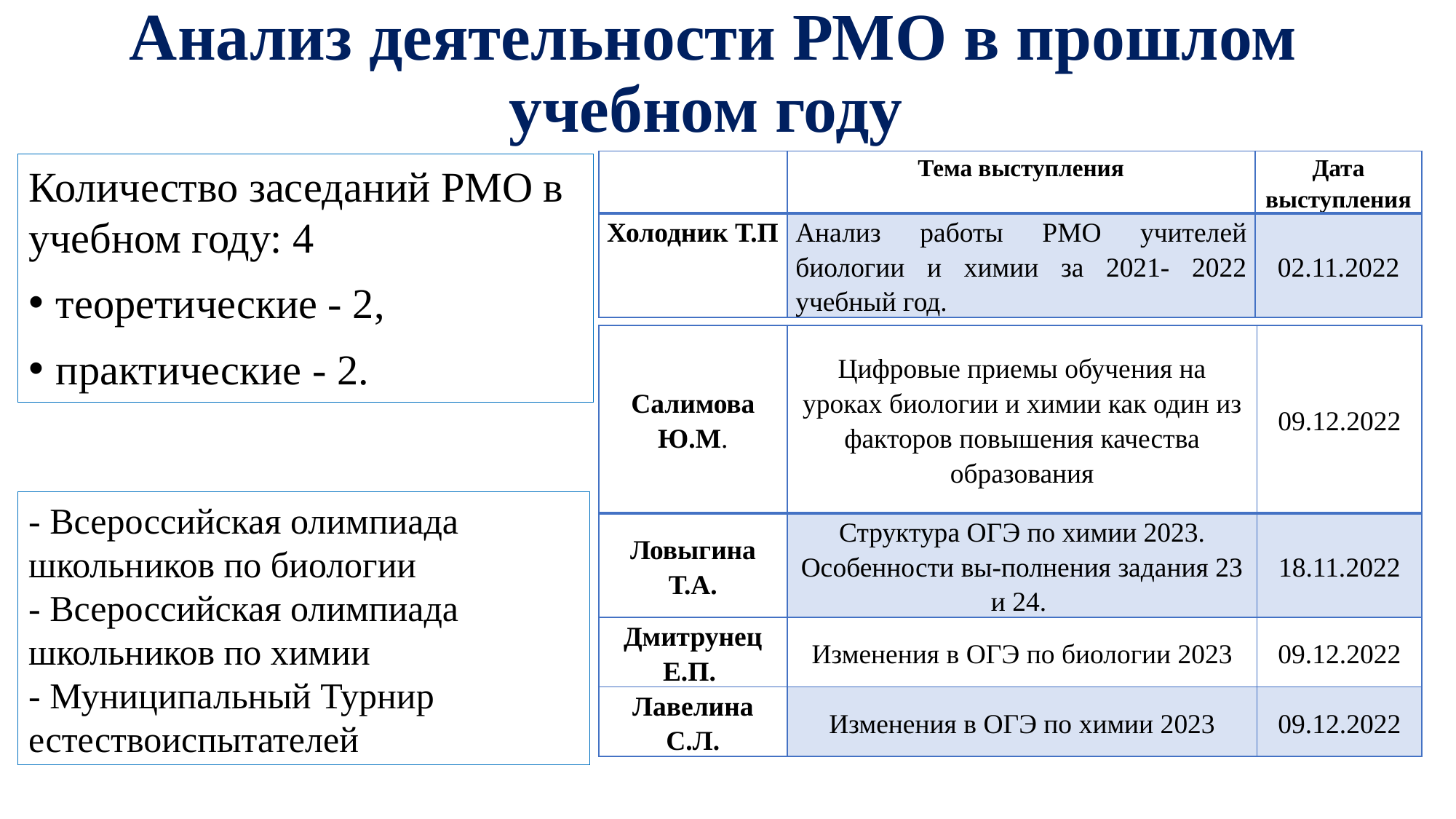

# Анализ деятельности РМО в прошлом учебном году
|  | Тема выступления | Дата выступления |
| --- | --- | --- |
| Холодник Т.П | Анализ работы РМО учителей биологии и химии за 2021- 2022 учебный год. | 02.11.2022 |
Количество заседаний РМО в учебном году: 4
теоретические - 2,
практические - 2.

| Салимова Ю.М. | Цифровые приемы обучения на уроках биологии и химии как один из факторов повышения качества образования | 09.12.2022 |
| --- | --- | --- |
| Ловыгина Т.А. | Структура ОГЭ по химии 2023. Особенности вы-полнения задания 23 и 24. | 18.11.2022 |
| Дмитрунец Е.П. | Изменения в ОГЭ по биологии 2023 | 09.12.2022 |
| Лавелина С.Л. | Изменения в ОГЭ по химии 2023 | 09.12.2022 |
- Всероссийская олимпиада школьников по биологии
- Всероссийская олимпиада школьников по химии
- Муниципальный Турнир естествоиспытателей